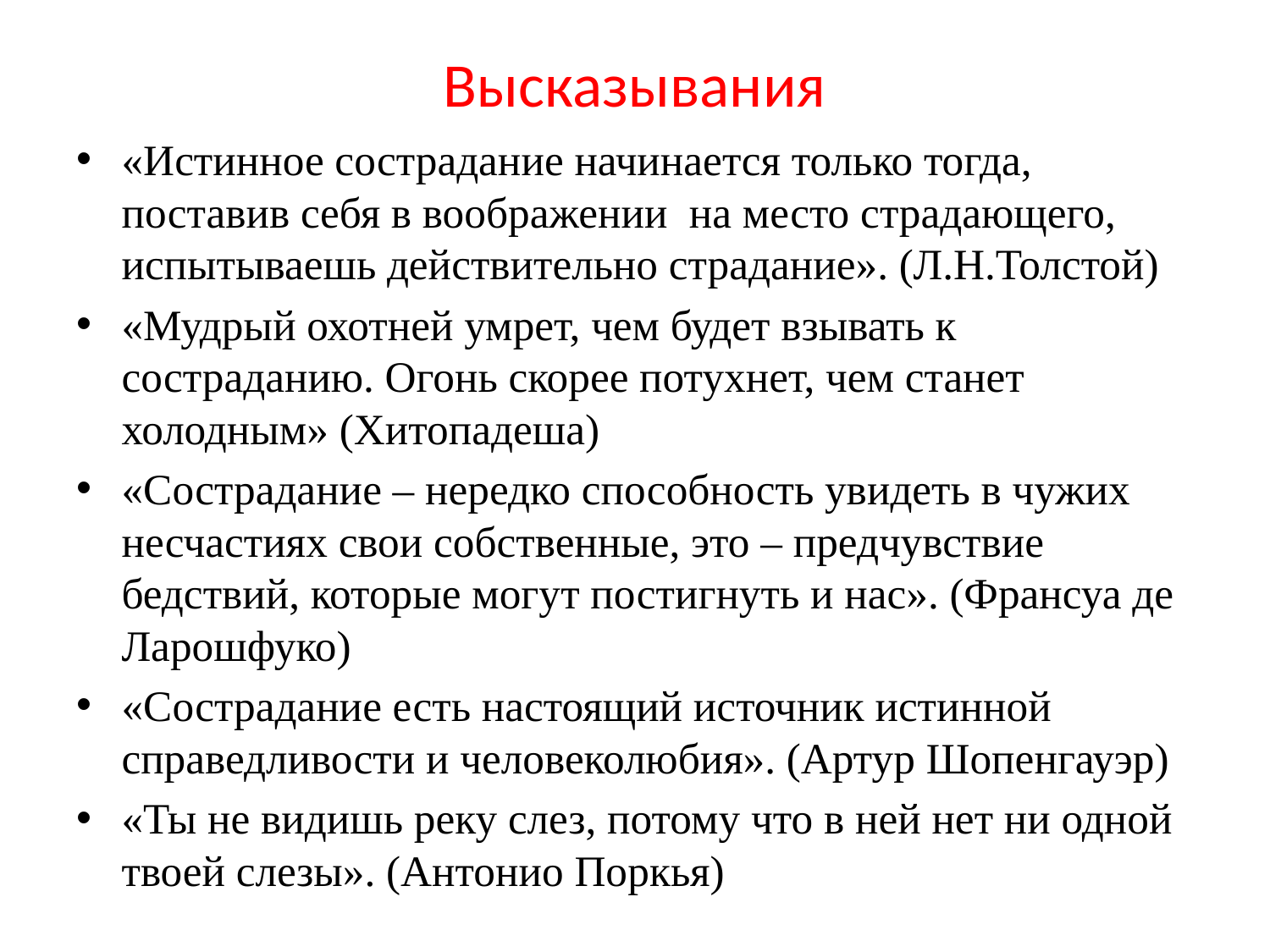

# Высказывания
«Истинное сострадание начинается только тогда, поставив себя в воображении  на место страдающего, испытываешь действительно страдание». (Л.Н.Толстой)
«Мудрый охотней умрет, чем будет взывать к состраданию. Огонь скорее потухнет, чем станет холодным» (Хитопадеша)
«Сострадание – нередко способность увидеть в чужих несчастиях свои собственные, это – предчувствие бедствий, которые могут постигнуть и нас». (Франсуа де Ларошфуко)
«Сострадание есть настоящий источник истинной справедливости и человеколюбия». (Артур Шопенгауэр)
«Ты не видишь реку слез, потому что в ней нет ни одной твоей слезы». (Антонио Поркья)